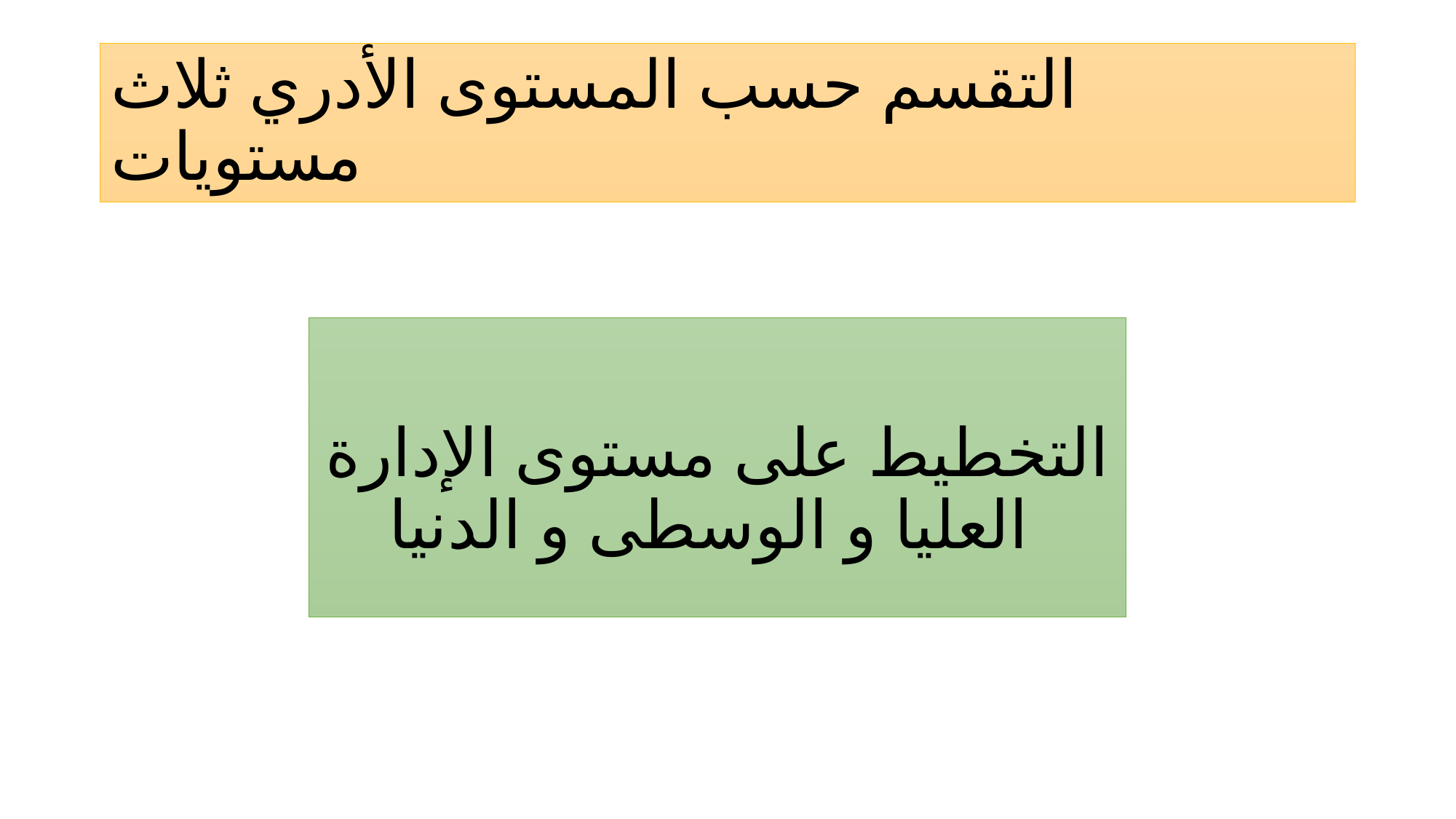

# التقسم حسب المستوى الأدري ثلاث مستويات

التخطيط على مستوى الإدارة العليا و الوسطى و الدنيا